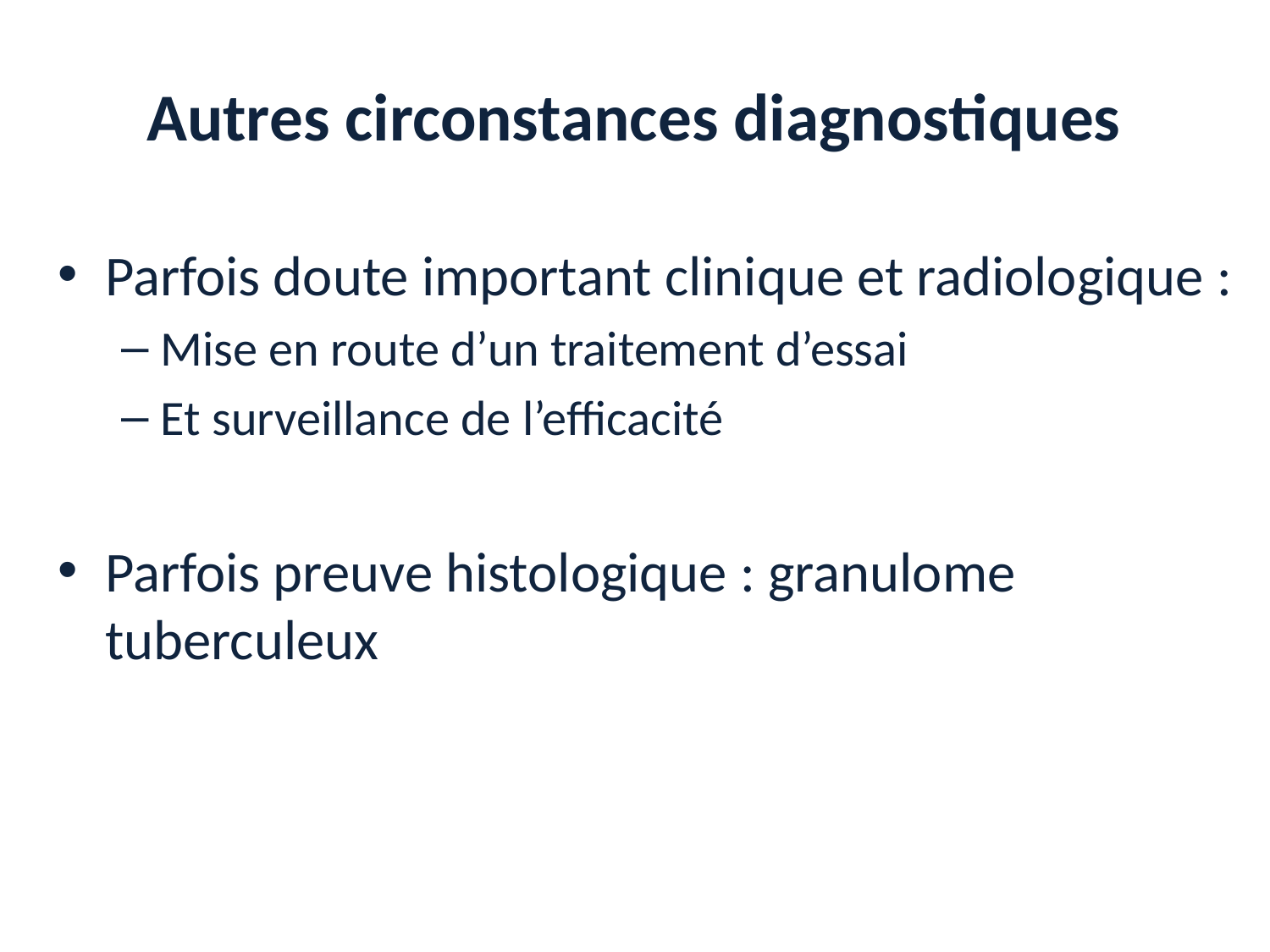

# Autres circonstances diagnostiques
Parfois doute important clinique et radiologique :
Mise en route d’un traitement d’essai
Et surveillance de l’efficacité

Parfois preuve histologique : granulome tuberculeux